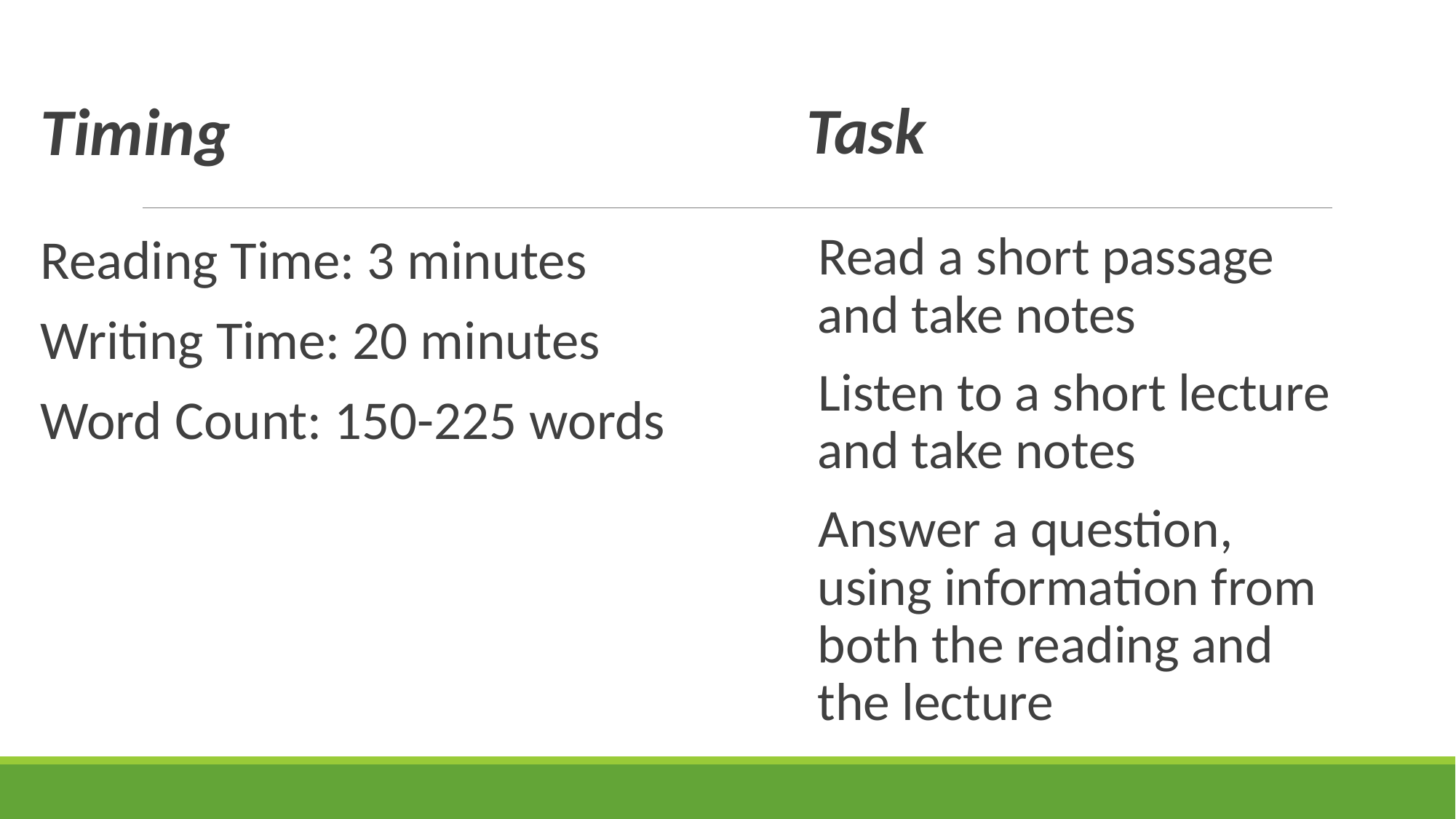

#
Timing

Reading Time: 3 minutes
Writing Time: 20 minutes
Word Count: 150-225 words
Task

Read a short passage and take notes
Listen to a short lecture and take notes
Answer a question, using information from both the reading and the lecture